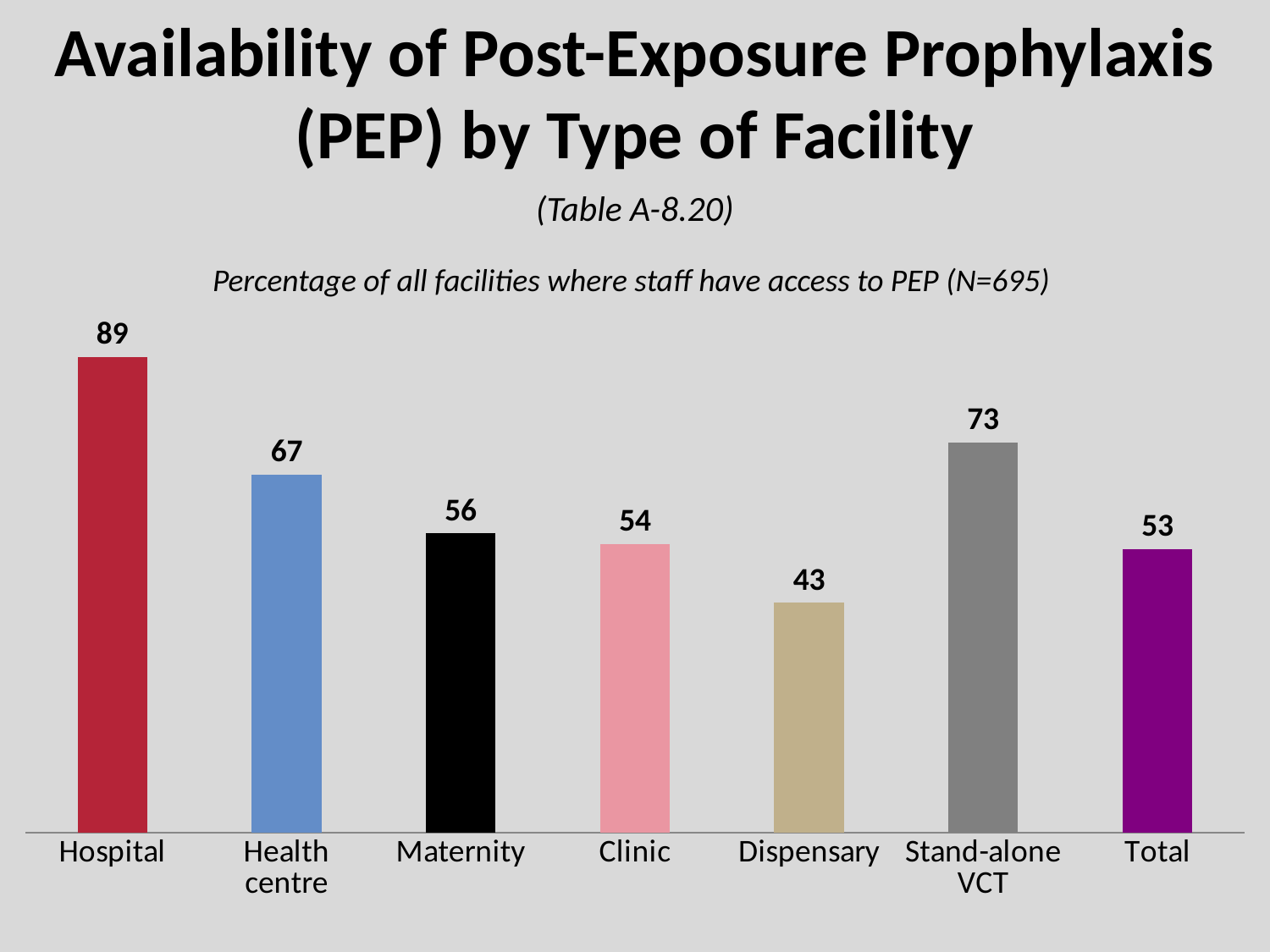

# Availability of Post-Exposure Prophylaxis (PEP) by Type of Facility
(Table A-8.20)
Percentage of all facilities where staff have access to PEP (N=695)

### Chart

| Category |  |
|---|---|
| Hospital | 89.0 |
| Health centre | 67.0 |
| Maternity | 56.0 |
| Clinic | 54.0 |
| Dispensary | 43.0 |
| Stand-alone VCT | 73.0 |
| Total | 53.0 |